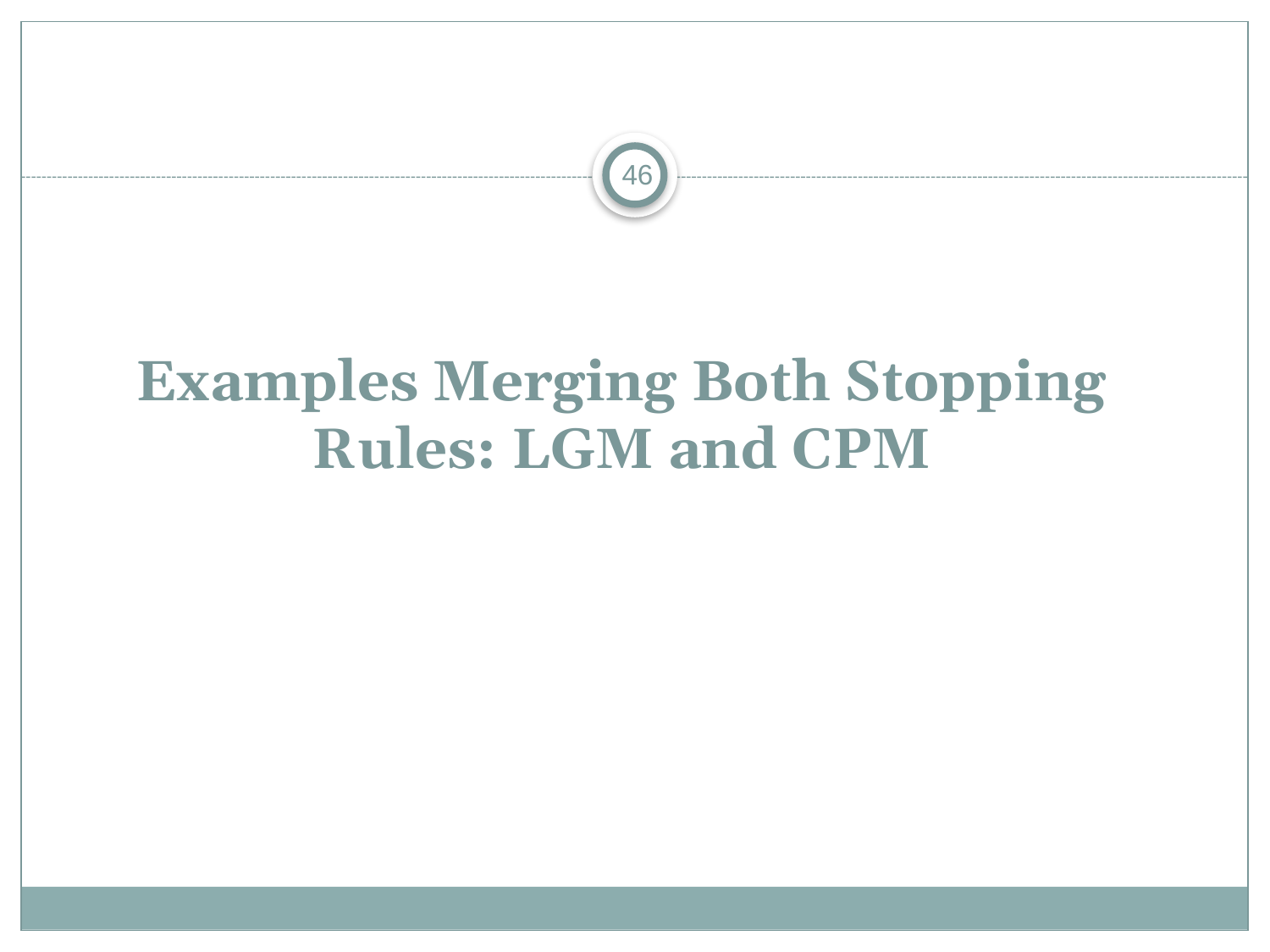

#
46
Examples Merging Both Stopping Rules: LGM and CPM